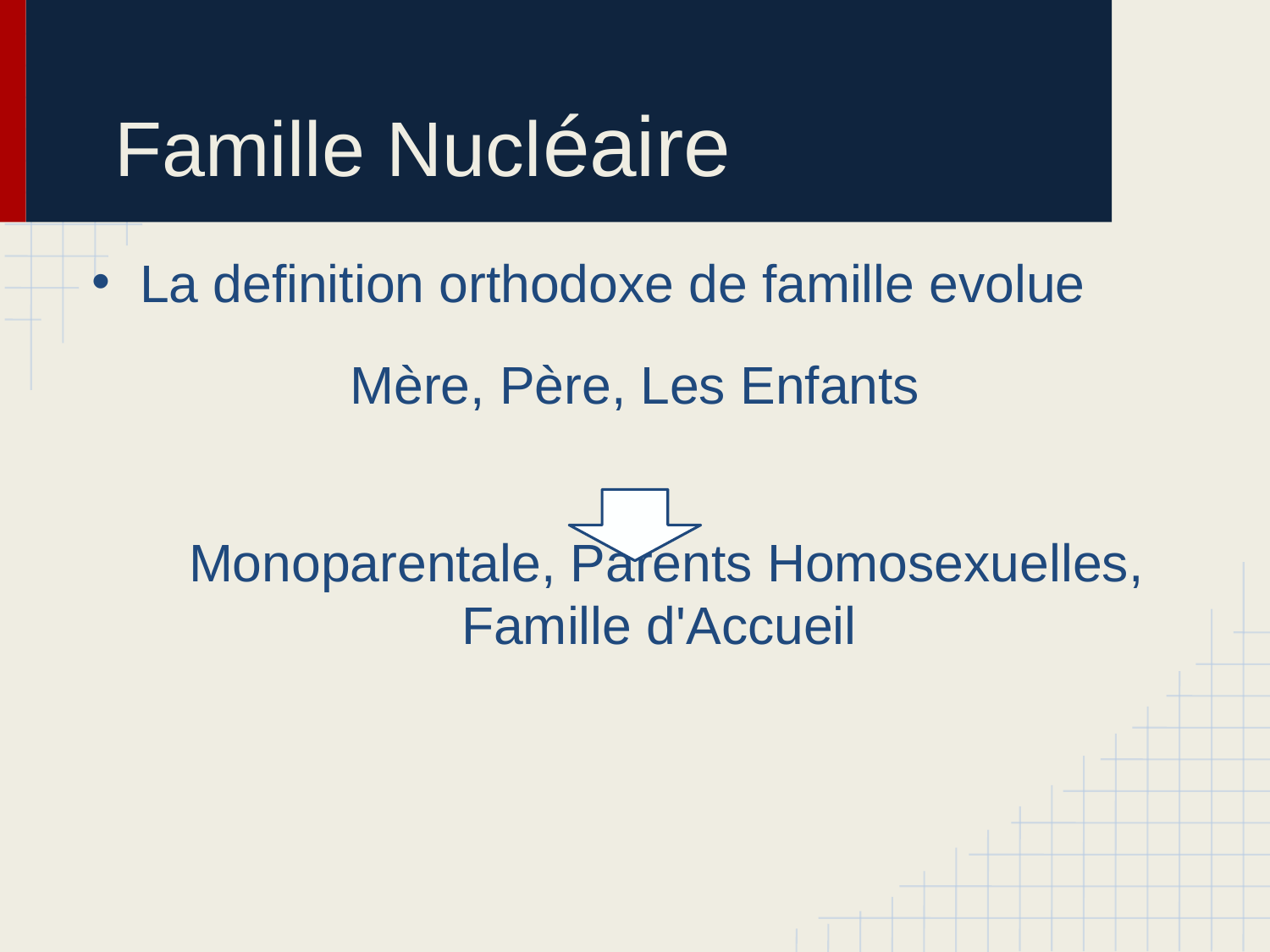

# Famille Nucléaire
La definition orthodoxe de famille evolue

Mère, Père, Les Enfants

Monoparentale, Parents Homosexuelles, Famille d'Accueil